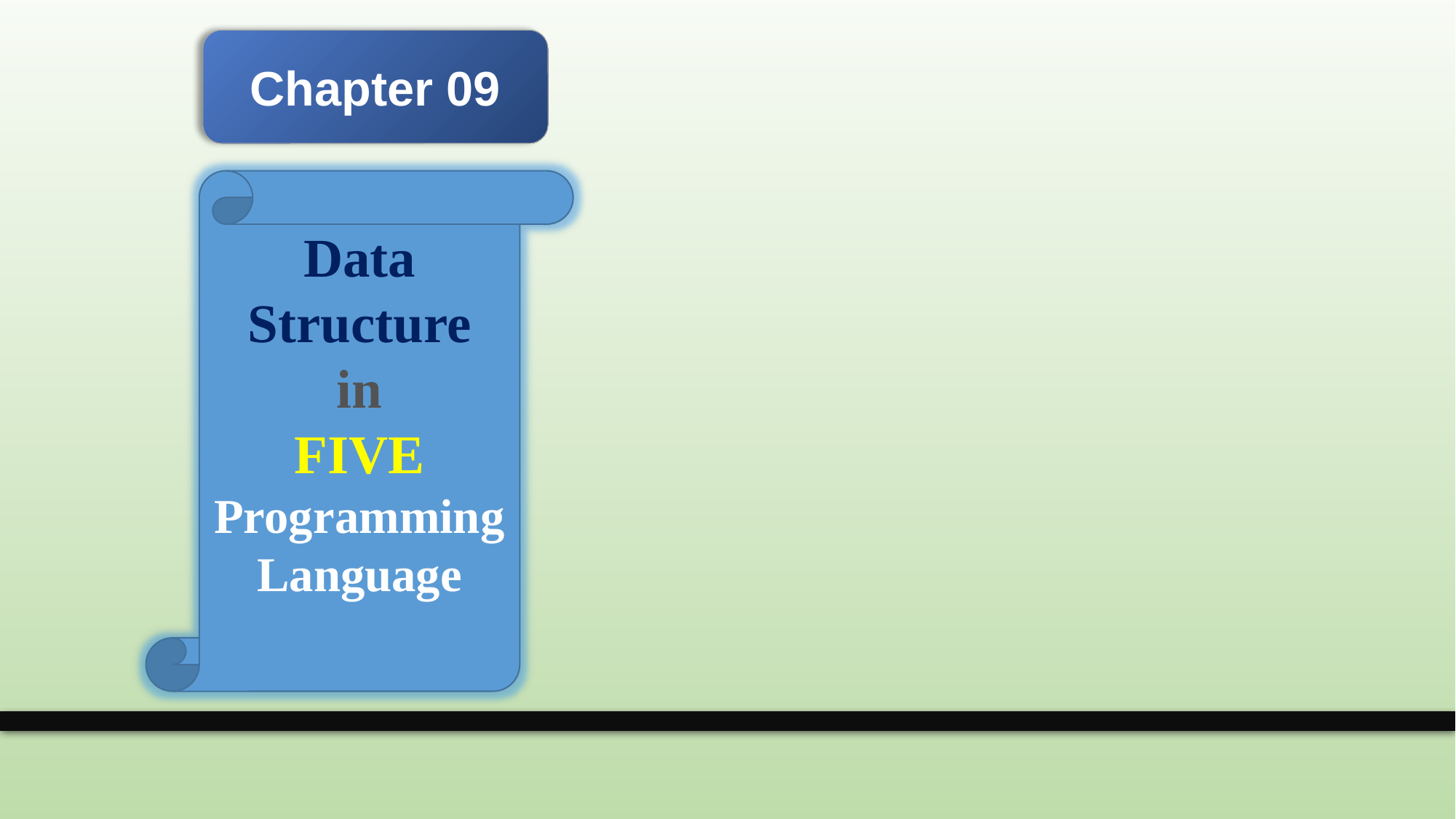

Chapter 09
Data Structure
in
FIVE
Programming
Language